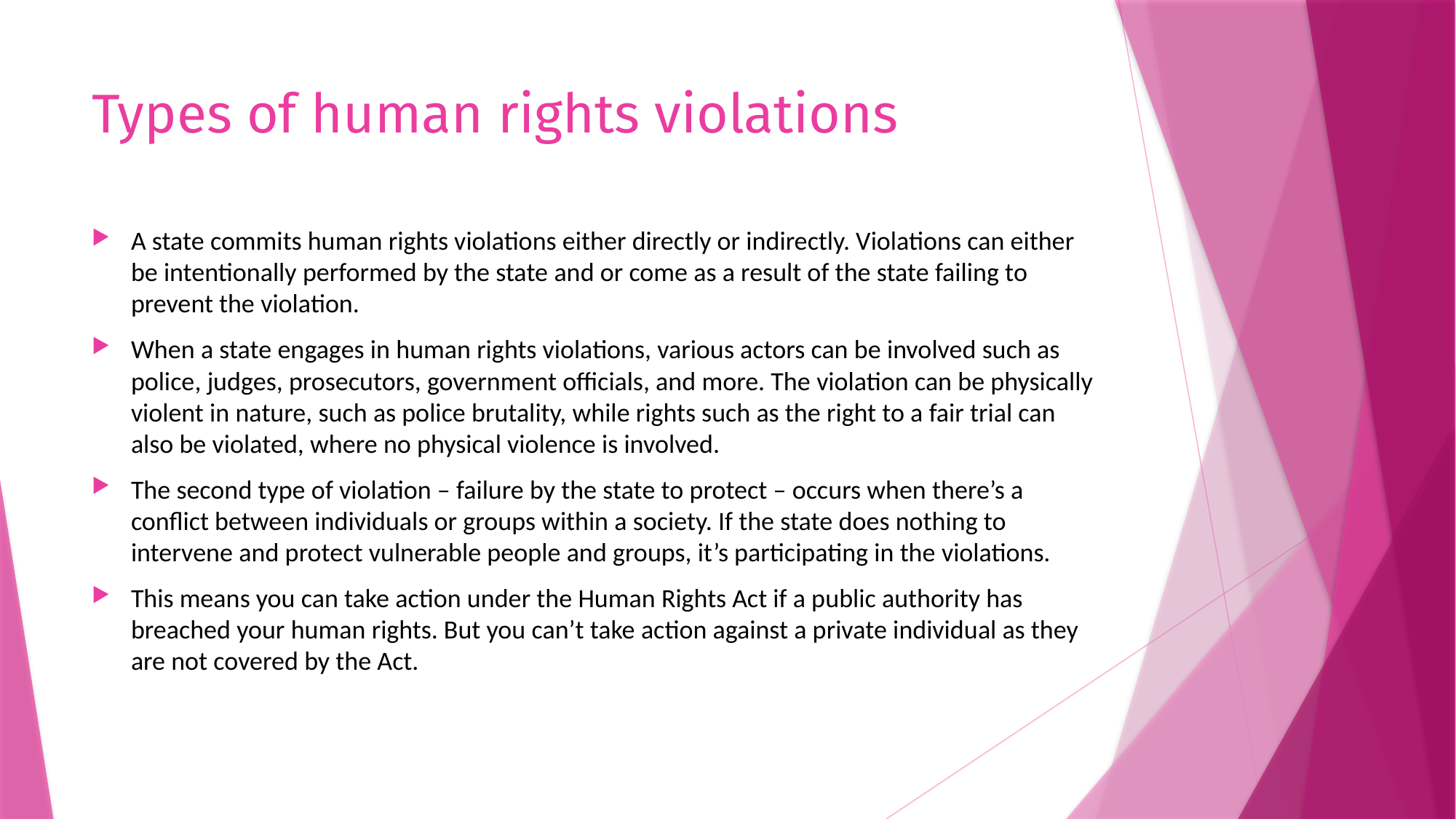

# Types of human rights violations
A state commits human rights violations either directly or indirectly. Violations can either be intentionally performed by the state and or come as a result of the state failing to prevent the violation.
When a state engages in human rights violations, various actors can be involved such as police, judges, prosecutors, government officials, and more. The violation can be physically violent in nature, such as police brutality, while rights such as the right to a fair trial can also be violated, where no physical violence is involved.
The second type of violation – failure by the state to protect – occurs when there’s a conflict between individuals or groups within a society. If the state does nothing to intervene and protect vulnerable people and groups, it’s participating in the violations.
This means you can take action under the Human Rights Act if a public authority has breached your human rights. But you can’t take action against a private individual as they are not covered by the Act.